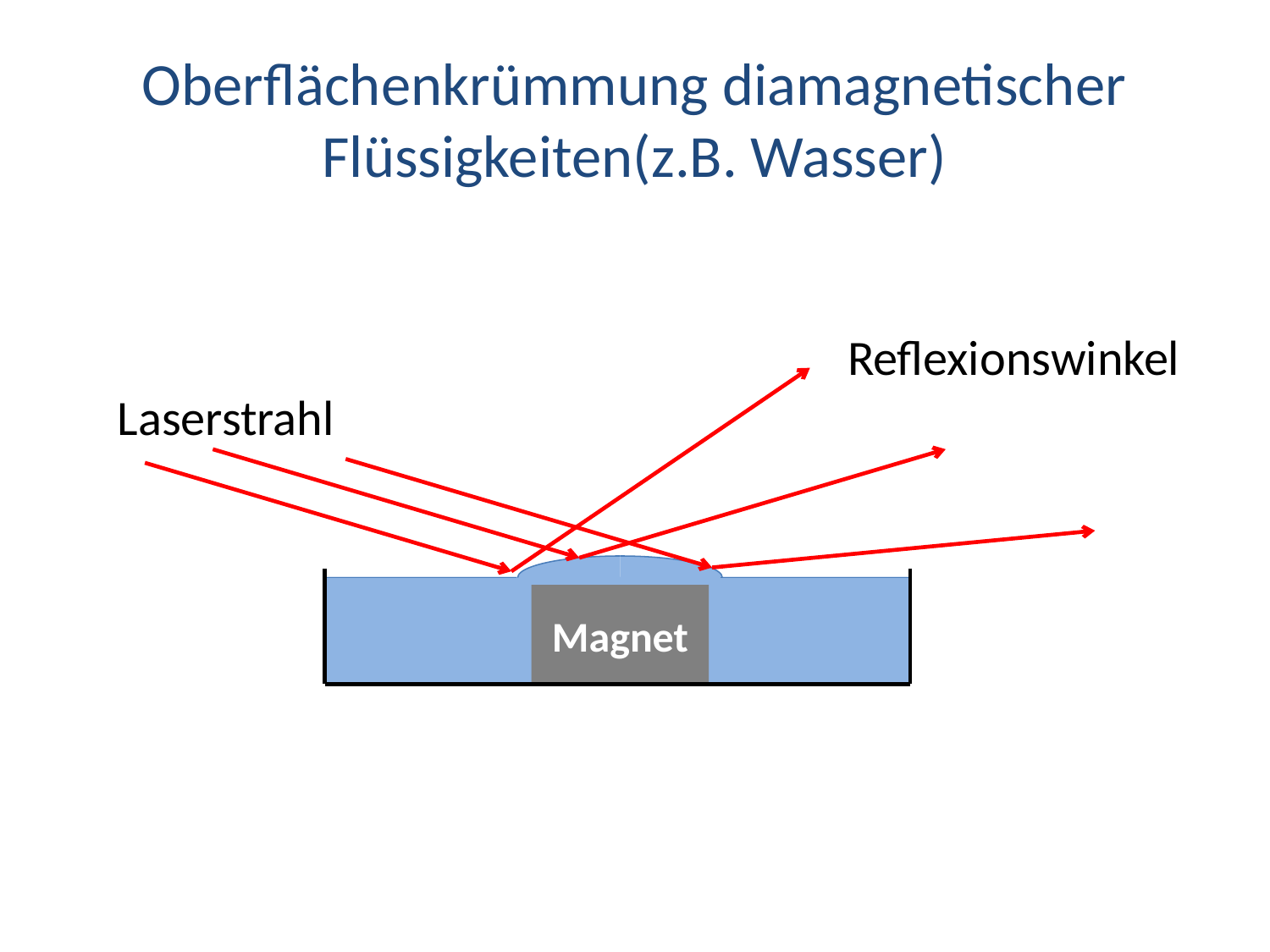

# Oberflächenkrümmung diamagnetischer Flüssigkeiten(z.B. Wasser)
Reflexionswinkel
Laserstrahl

Magnet